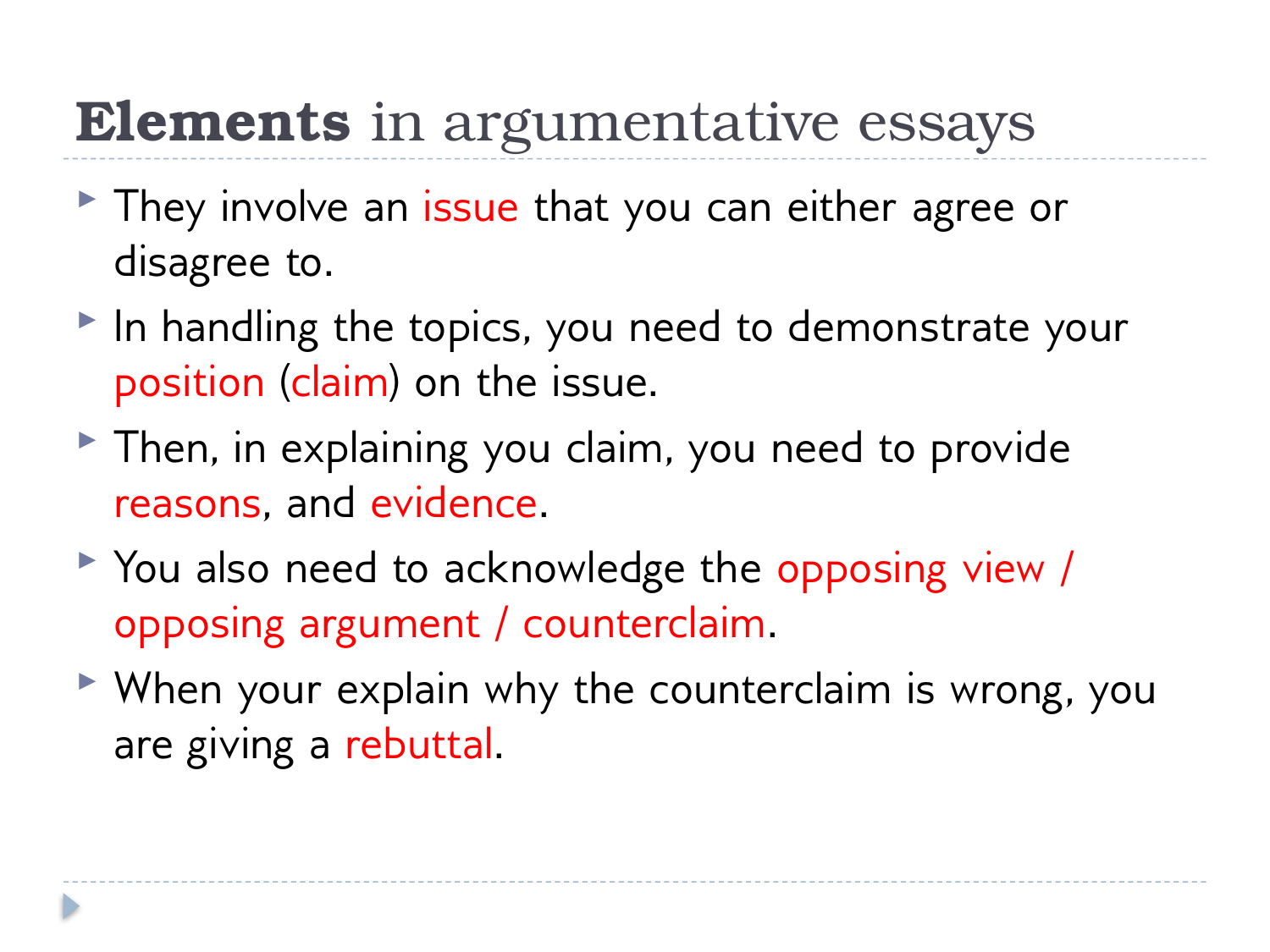

# Elements in argumentative essays
They involve an issue that you can either agree or disagree to.
In handling the topics, you need to demonstrate your position (claim) on the issue.
Then, in explaining you claim, you need to provide reasons, and evidence.
You also need to acknowledge the opposing view /  opposing argument / counterclaim.
When your explain why the counterclaim is wrong, you are giving a rebuttal.